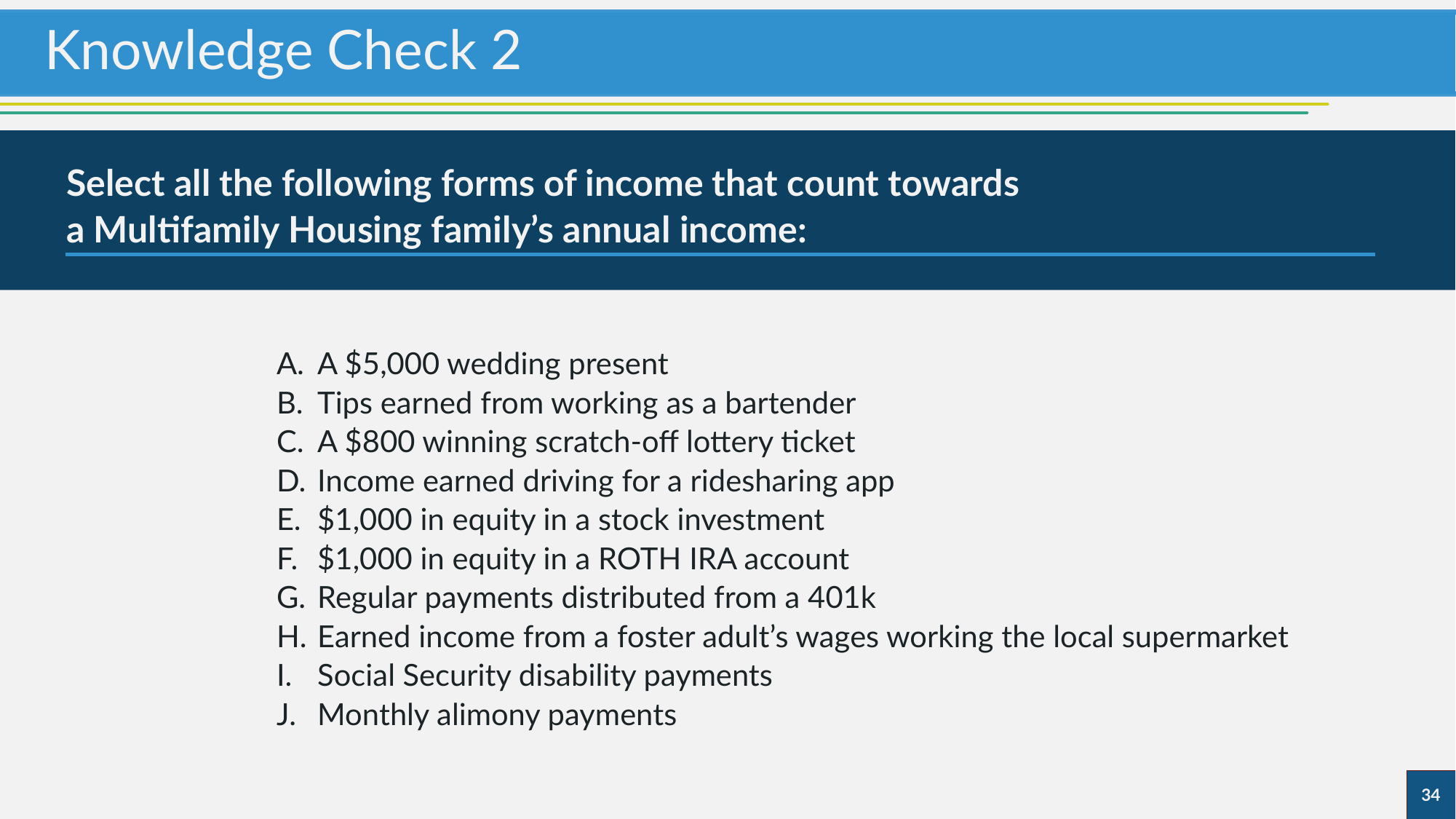

# Knowledge Check 2

Select all the following forms of income that count towards a Multifamily Housing family’s annual income:

A $5,000 wedding present
Tips earned from working as a bartender
A $800 winning scratch-off lottery ticket
Income earned driving for a ridesharing app
$1,000 in equity in a stock investment
$1,000 in equity in a ROTH IRA account
Regular payments distributed from a 401k
Earned income from a foster adult’s wages working the local supermarket
Social Security disability payments
Monthly alimony payments